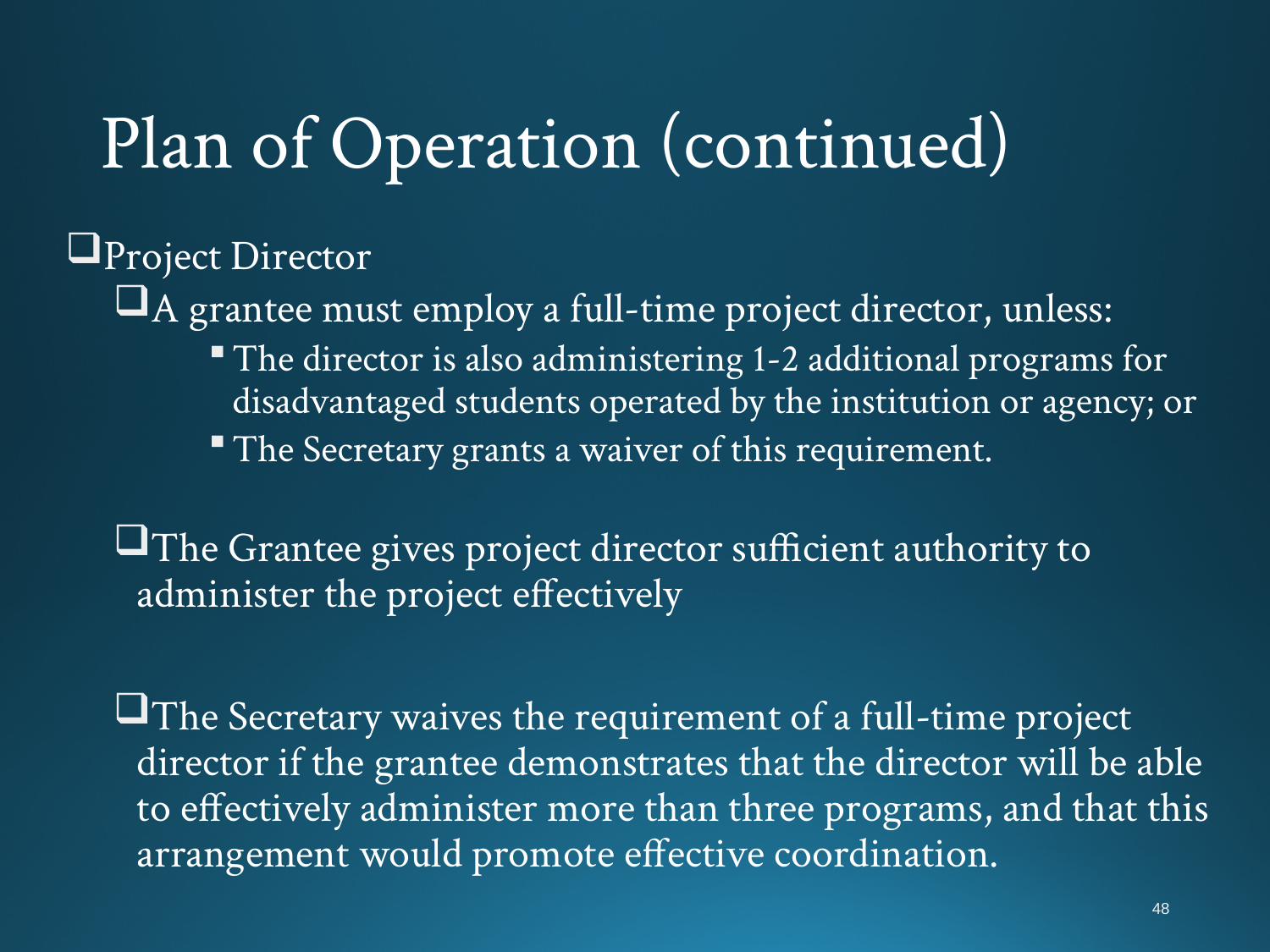

# Plan of Operation (continued)
Project Director
A grantee must employ a full-time project director, unless:
The director is also administering 1-2 additional programs for disadvantaged students operated by the institution or agency; or
The Secretary grants a waiver of this requirement.

The Grantee gives project director sufficient authority to administer the project effectively

The Secretary waives the requirement of a full-time project director if the grantee demonstrates that the director will be able to effectively administer more than three programs, and that this arrangement would promote effective coordination.

48